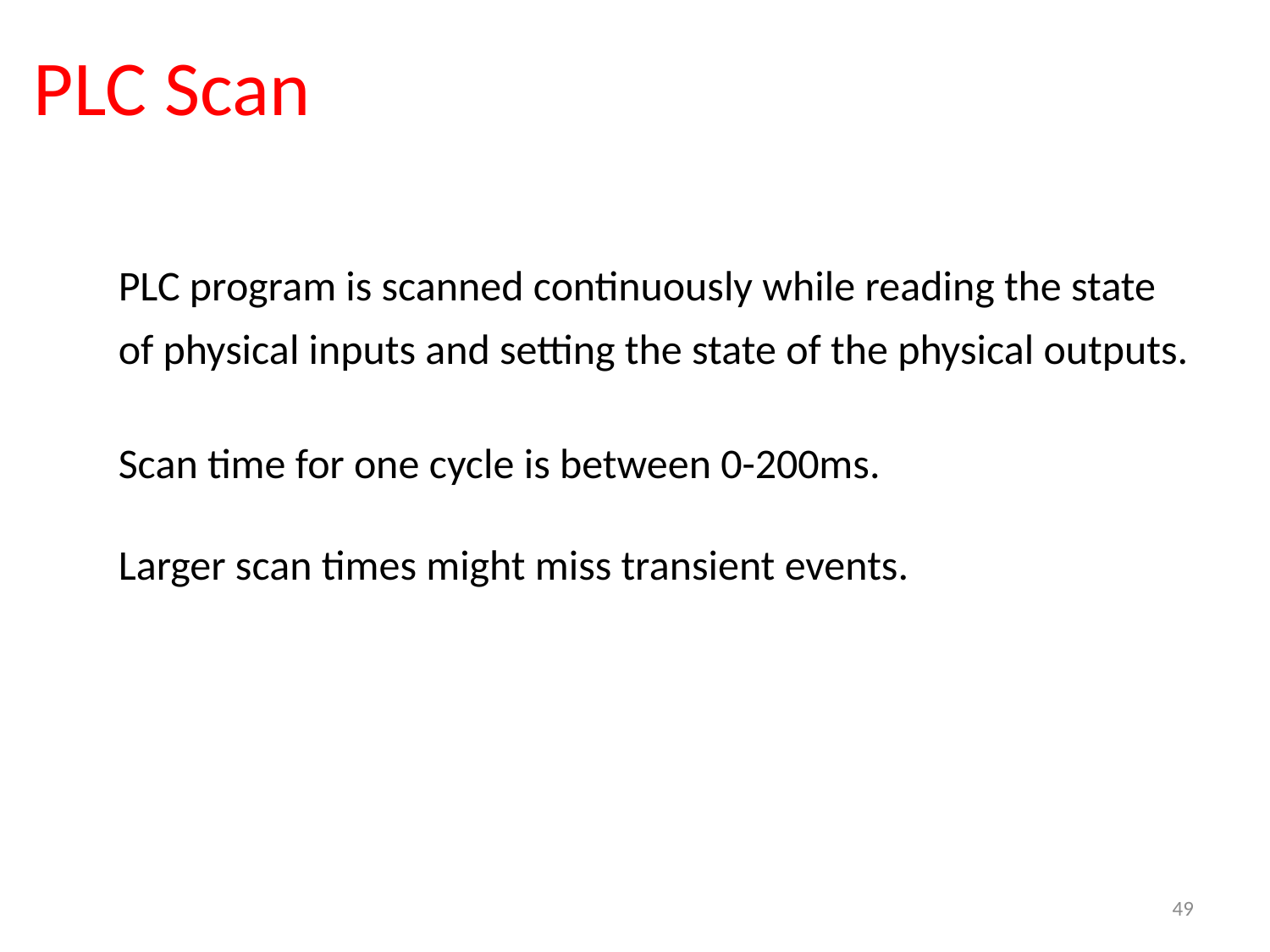

# PLC Scan
PLC program is scanned continuously while reading the state of physical inputs and setting the state of the physical outputs.

Scan time for one cycle is between 0-200ms.

Larger scan times might miss transient events.
49